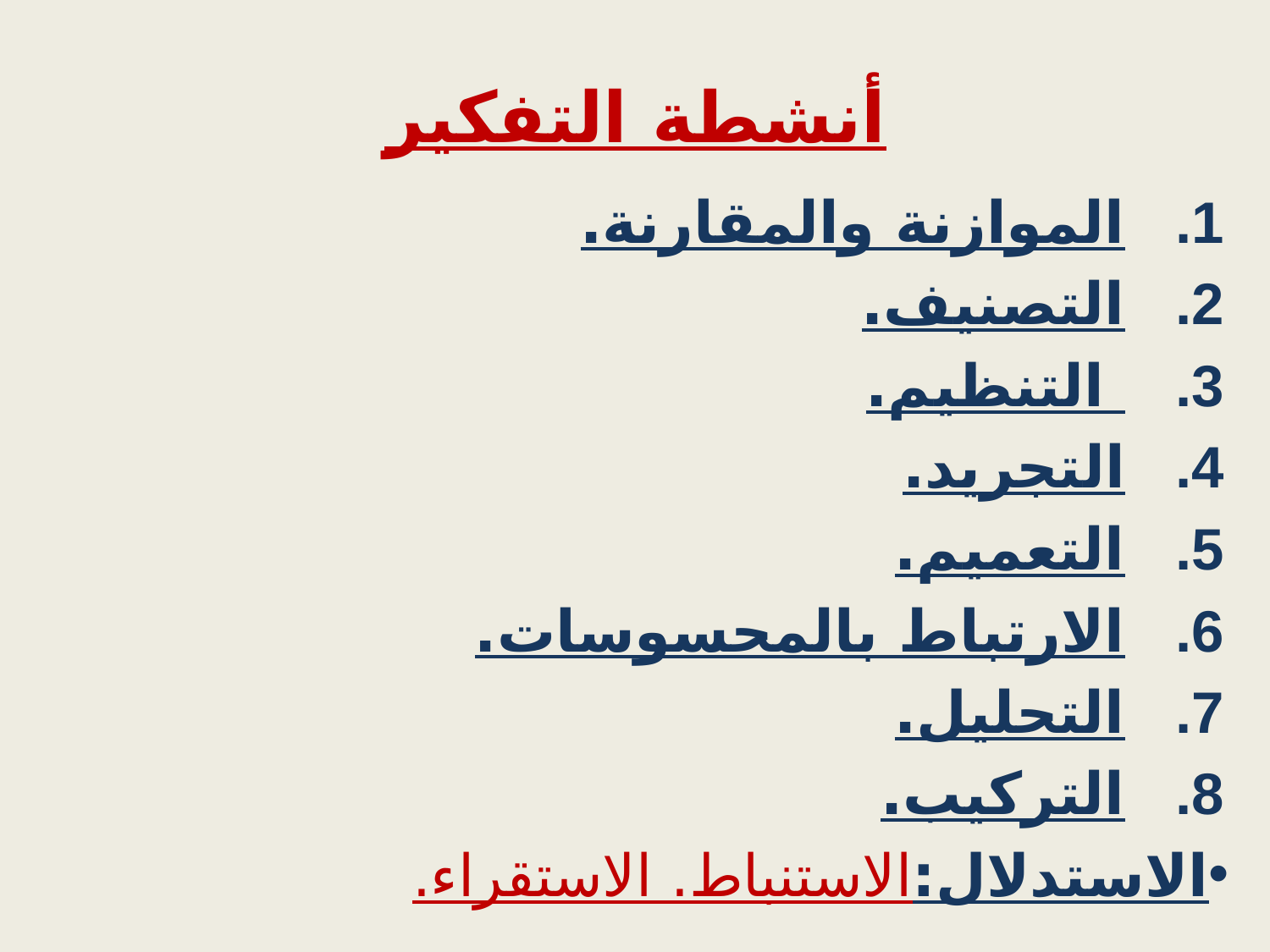

# أنشطة التفكير
الموازنة والمقارنة.
التصنيف.
 التنظيم.
التجريد.
التعميم.
الارتباط بالمحسوسات.
التحليل.
التركيب.
الاستدلال:الاستنباط. الاستقراء.